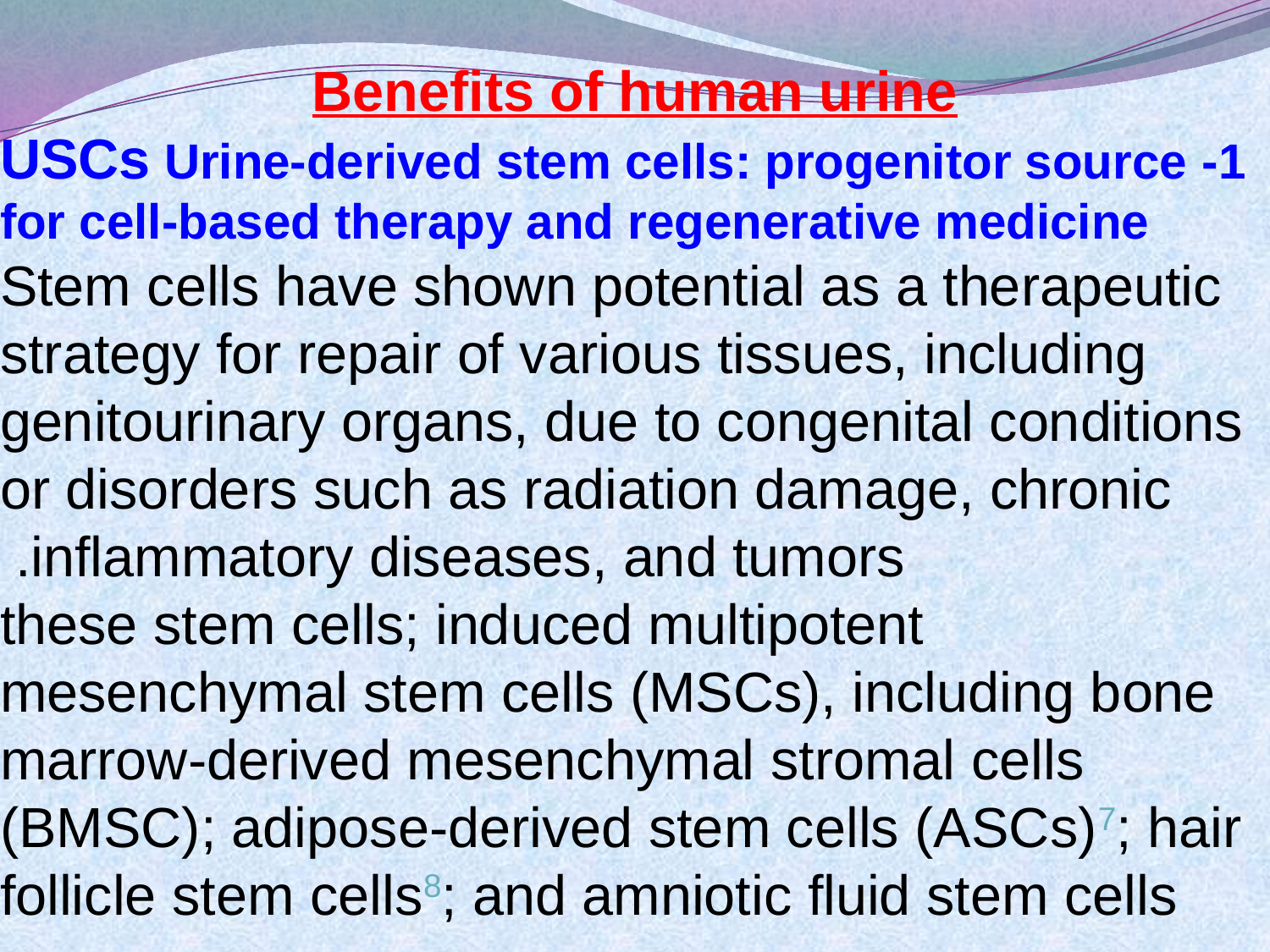

Benefits of human urine
1- USCs Urine-derived stem cells: progenitor source for cell-based therapy and regenerative medicine Stem cells have shown potential as a therapeutic strategy for repair of various tissues, including genitourinary organs, due to congenital conditions or disorders such as radiation damage, chronic inflammatory diseases, and tumors.
these stem cells; induced multipotent  mesenchymal stem cells (MSCs), including bone marrow-derived mesenchymal stromal cells (BMSC); adipose-derived stem cells (ASCs)7; hair follicle stem cells8; and amniotic fluid stem cells